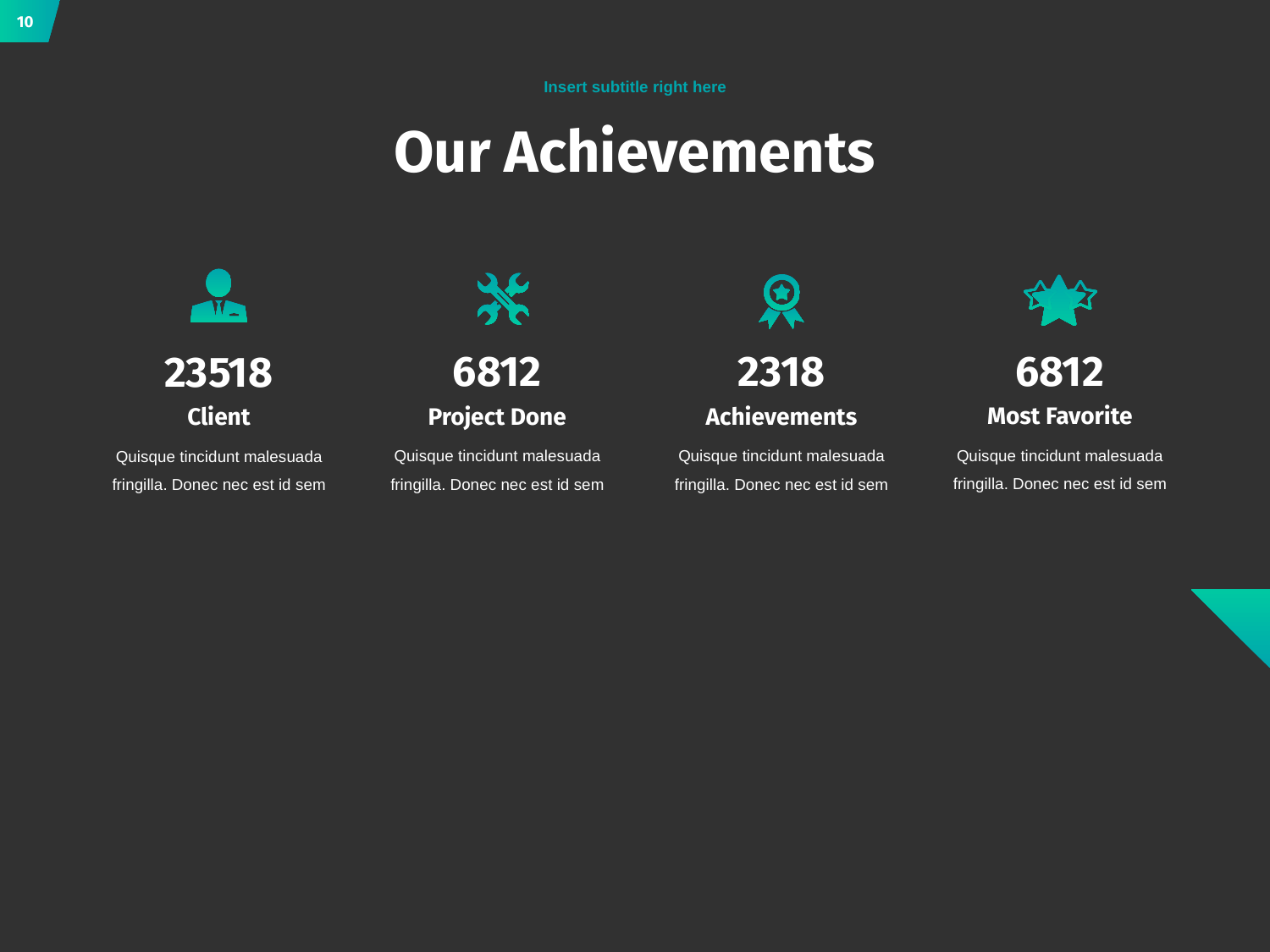

10
Insert subtitle right here
# Our Achievements

6812
6812
2318
23518
Most Favorite
Project Done
Achievements
Client
Quisque tincidunt malesuada fringilla. Donec nec est id sem
Quisque tincidunt malesuada fringilla. Donec nec est id sem
Quisque tincidunt malesuada fringilla. Donec nec est id sem
Quisque tincidunt malesuada fringilla. Donec nec est id sem